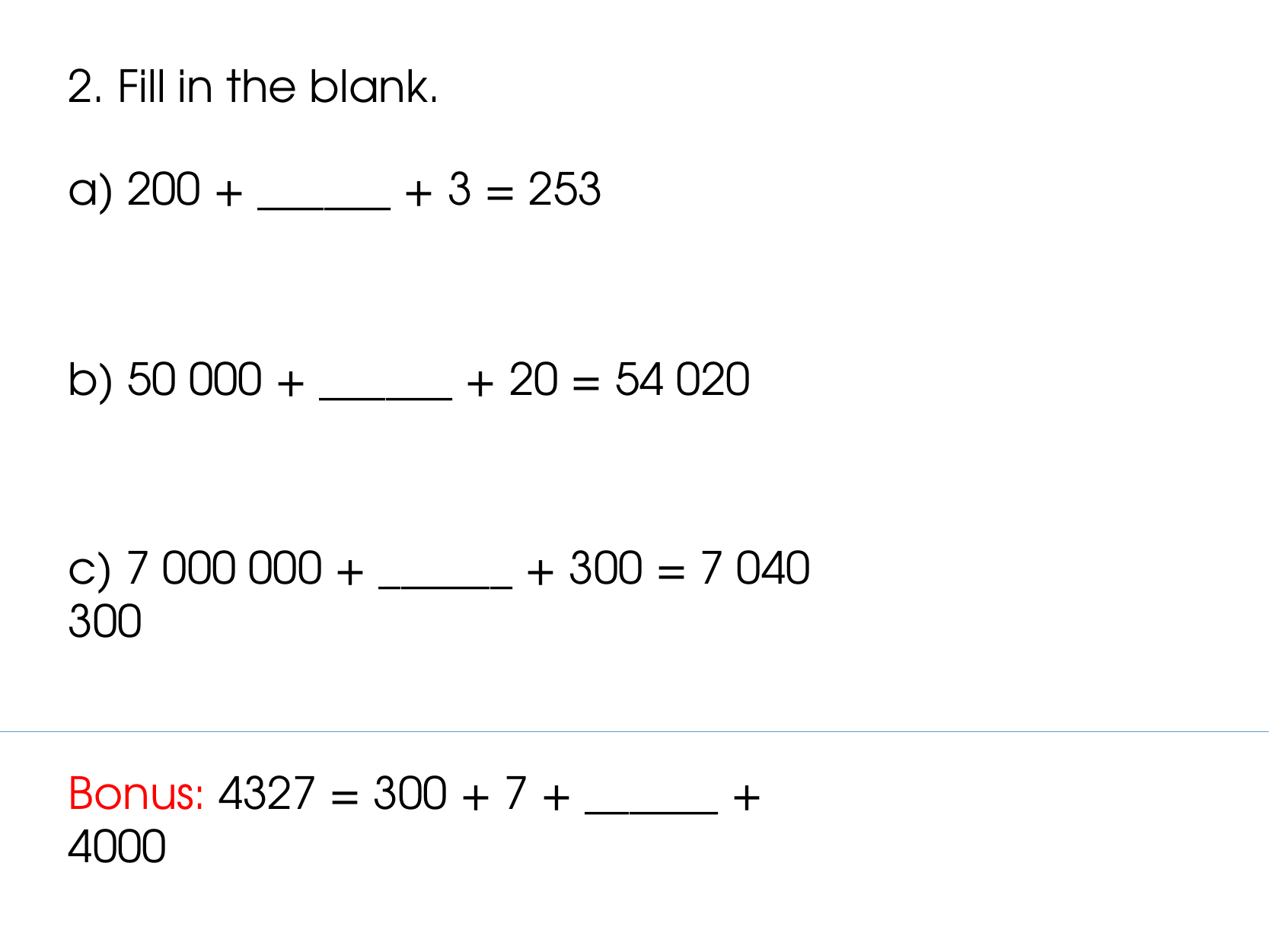

2. Fill in the blank.
a) 200 + ______ + 3 = 253
b) 50 000 + ______ + 20 = 54 020
c) 7 000 000 + ______ + 300 = 7 040 300
Bonus: 4327 = 300 + 7 + ______ + 4000